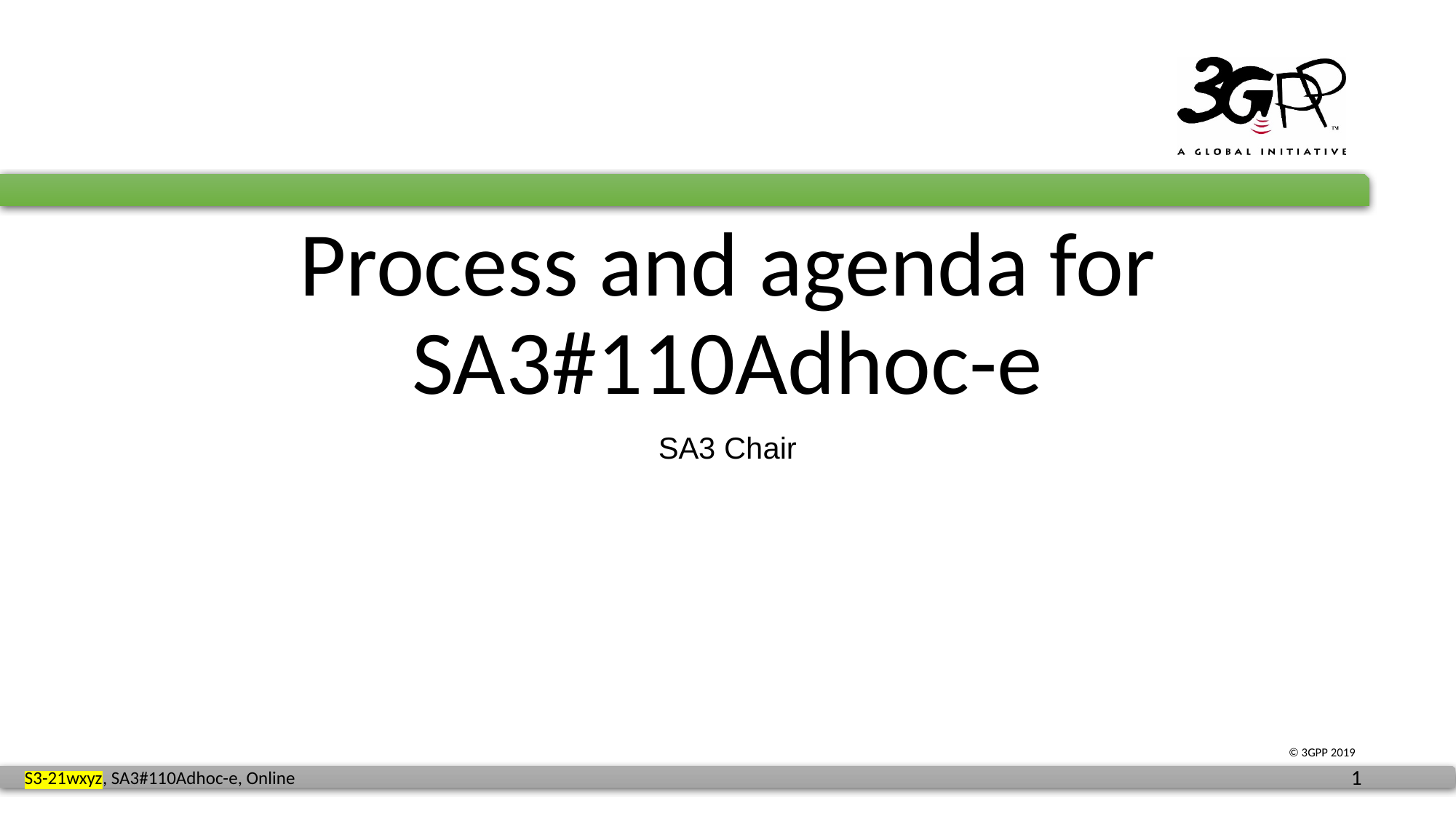

# Process and agenda for SA3#110Adhoc-e
SA3 Chair